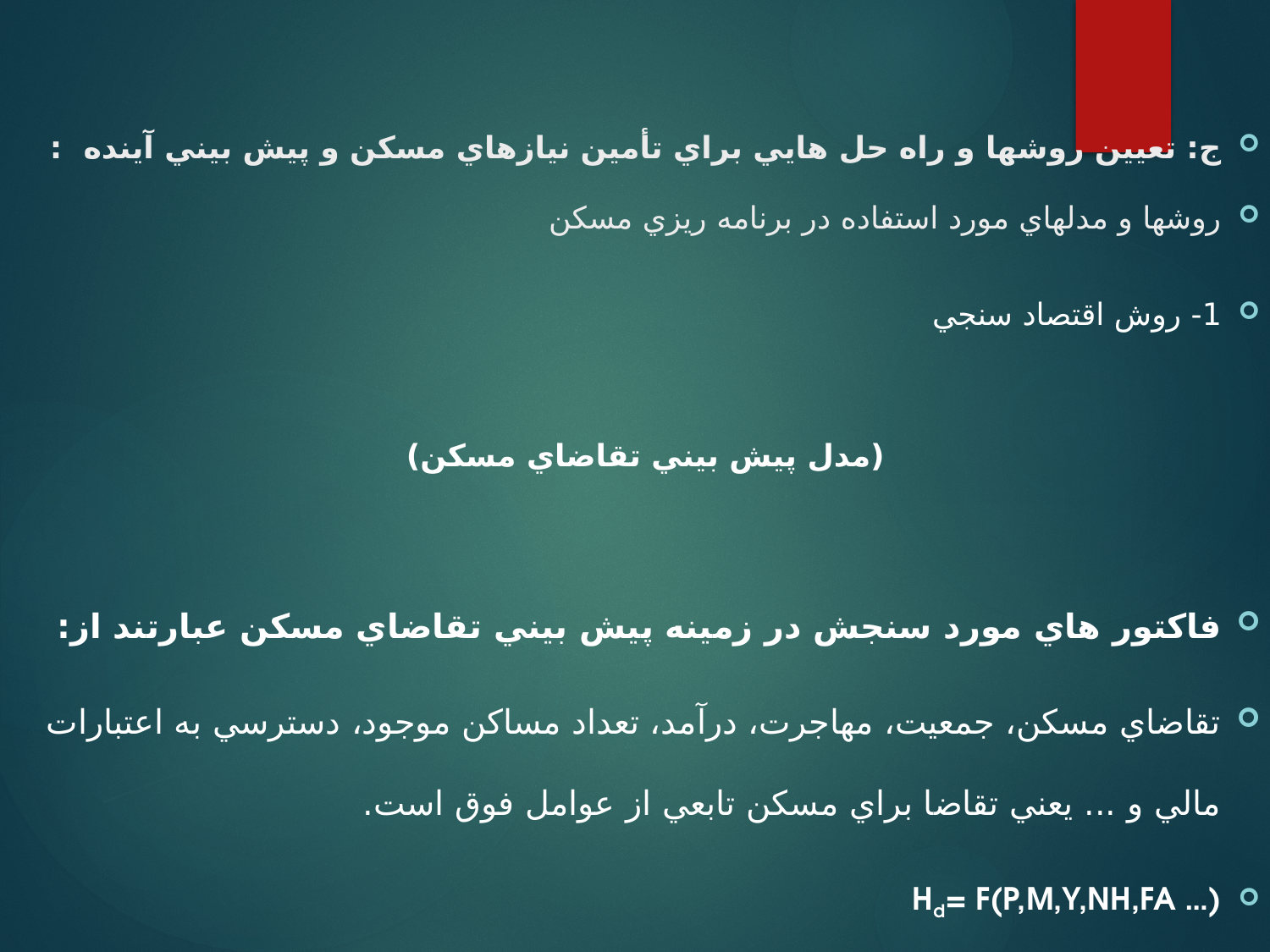

ج: تعيين روشها و راه حل هايي براي تأمين نيازهاي مسكن و پيش بيني آينده  :
روشها و مدلهاي مورد استفاده در برنامه ريزي مسكن
1- روش اقتصاد سنجي

(مدل پيش بيني تقاضاي مسكن)

فاكتور هاي مورد سنجش در زمينه پيش بيني تقاضاي مسكن عبارتند از:
تقاضاي مسكن، جمعيت، مهاجرت، درآمد، تعداد مساكن موجود، دسترسي به اعتبارات مالي و ... يعني تقاضا براي مسكن تابعي از عوامل فوق است.
H­d= F(P,M,Y,NH,FA …)